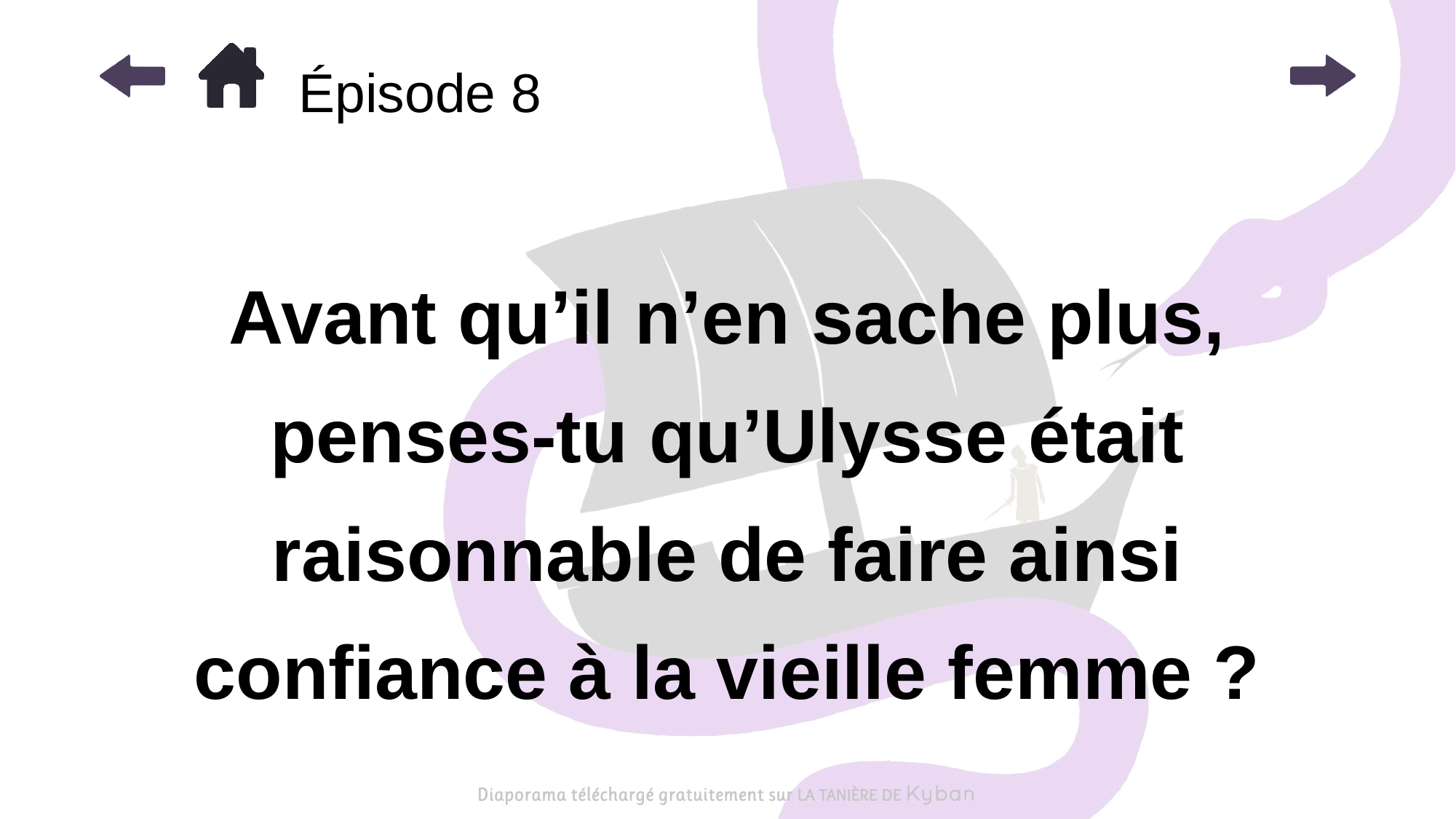

# Épisode 8
Avant qu’il n’en sache plus, penses-tu qu’Ulysse était raisonnable de faire ainsi confiance à la vieille femme ?